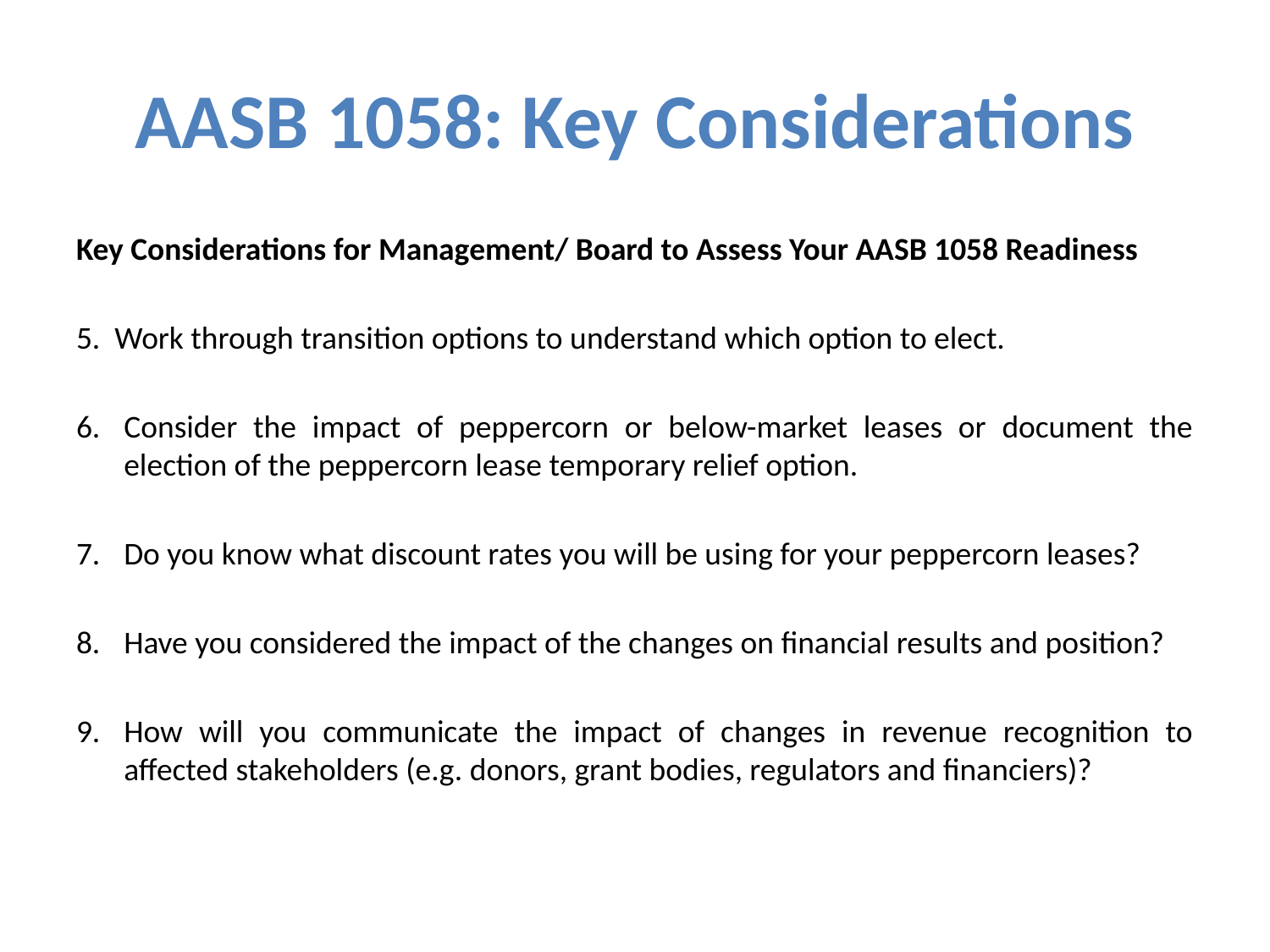

# AASB 1058: Key Considerations
Key Considerations for Management/ Board to Assess Your AASB 1058 Readiness

5.  Work through transition options to understand which option to elect.

Consider the impact of peppercorn or below-market leases or document the election of the peppercorn lease temporary relief option.

Do you know what discount rates you will be using for your peppercorn leases?

Have you considered the impact of the changes on financial results and position?

How will you communicate the impact of changes in revenue recognition to affected stakeholders (e.g. donors, grant bodies, regulators and financiers)?